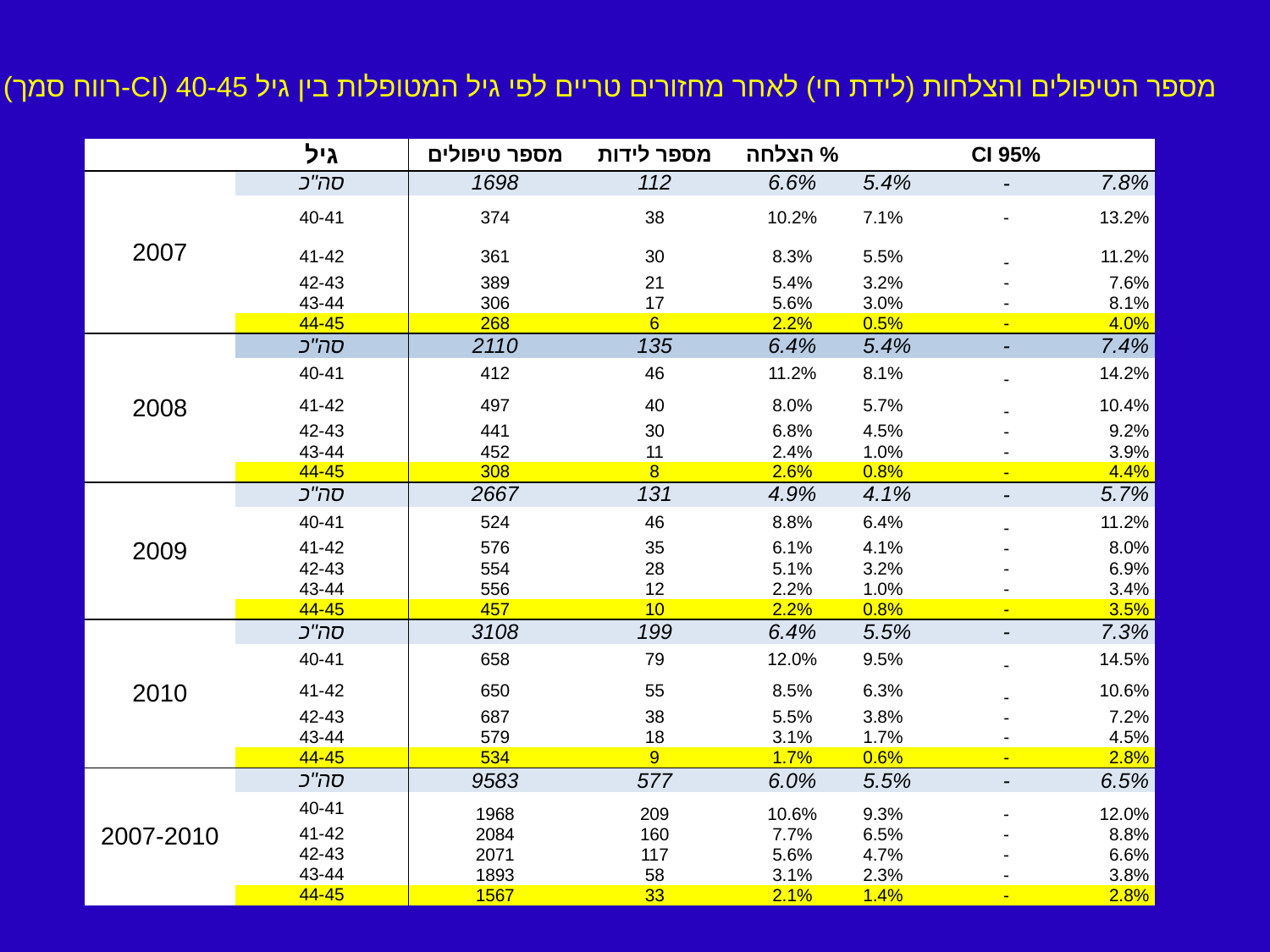

מספר הטיפולים והצלחות (לידת חי) לאחר מחזורים טריים לפי גיל המטופלות בין גיל 40-45 (CI-רווח סמך)
|  | גיל | מספר טיפולים | מספר לידות | % הצלחה | 95% CI |  |  |
| --- | --- | --- | --- | --- | --- | --- | --- |
| 2007 | סה"כ | 1698 | 112 | 6.6% | 5.4% | - | 7.8% |
|  | 40-41 | 374 | 38 | 10.2% | 7.1% | - | 13.2% |
|  | 41-42 | 361 | 30 | 8.3% | 5.5% | - | 11.2% |
|  | 42-43 | 389 | 21 | 5.4% | 3.2% | - | 7.6% |
|  | 43-44 | 306 | 17 | 5.6% | 3.0% | - | 8.1% |
|  | 44-45 | 268 | 6 | 2.2% | 0.5% | - | 4.0% |
| 2008 | סה"כ | 2110 | 135 | 6.4% | 5.4% | - | 7.4% |
|  | 40-41 | 412 | 46 | 11.2% | 8.1% | - | 14.2% |
|  | 41-42 | 497 | 40 | 8.0% | 5.7% | - | 10.4% |
|  | 42-43 | 441 | 30 | 6.8% | 4.5% | - | 9.2% |
|  | 43-44 | 452 | 11 | 2.4% | 1.0% | - | 3.9% |
|  | 44-45 | 308 | 8 | 2.6% | 0.8% | - | 4.4% |
| 2009 | סה"כ | 2667 | 131 | 4.9% | 4.1% | - | 5.7% |
|  | 40-41 | 524 | 46 | 8.8% | 6.4% | - | 11.2% |
|  | 41-42 | 576 | 35 | 6.1% | 4.1% | - | 8.0% |
|  | 42-43 | 554 | 28 | 5.1% | 3.2% | - | 6.9% |
|  | 43-44 | 556 | 12 | 2.2% | 1.0% | - | 3.4% |
|  | 44-45 | 457 | 10 | 2.2% | 0.8% | - | 3.5% |
| 2010 | סה"כ | 3108 | 199 | 6.4% | 5.5% | - | 7.3% |
|  | 40-41 | 658 | 79 | 12.0% | 9.5% | - | 14.5% |
|  | 41-42 | 650 | 55 | 8.5% | 6.3% | - | 10.6% |
|  | 42-43 | 687 | 38 | 5.5% | 3.8% | - | 7.2% |
|  | 43-44 | 579 | 18 | 3.1% | 1.7% | - | 4.5% |
|  | 44-45 | 534 | 9 | 1.7% | 0.6% | - | 2.8% |
| 2007-2010 | סה"כ | 9583 | 577 | 6.0% | 5.5% | - | 6.5% |
|  | 40-41 | 1968 | 209 | 10.6% | 9.3% | - | 12.0% |
|  | 41-42 | 2084 | 160 | 7.7% | 6.5% | - | 8.8% |
|  | 42-43 | 2071 | 117 | 5.6% | 4.7% | - | 6.6% |
|  | 43-44 | 1893 | 58 | 3.1% | 2.3% | - | 3.8% |
|  | 44-45 | 1567 | 33 | 2.1% | 1.4% | - | 2.8% |